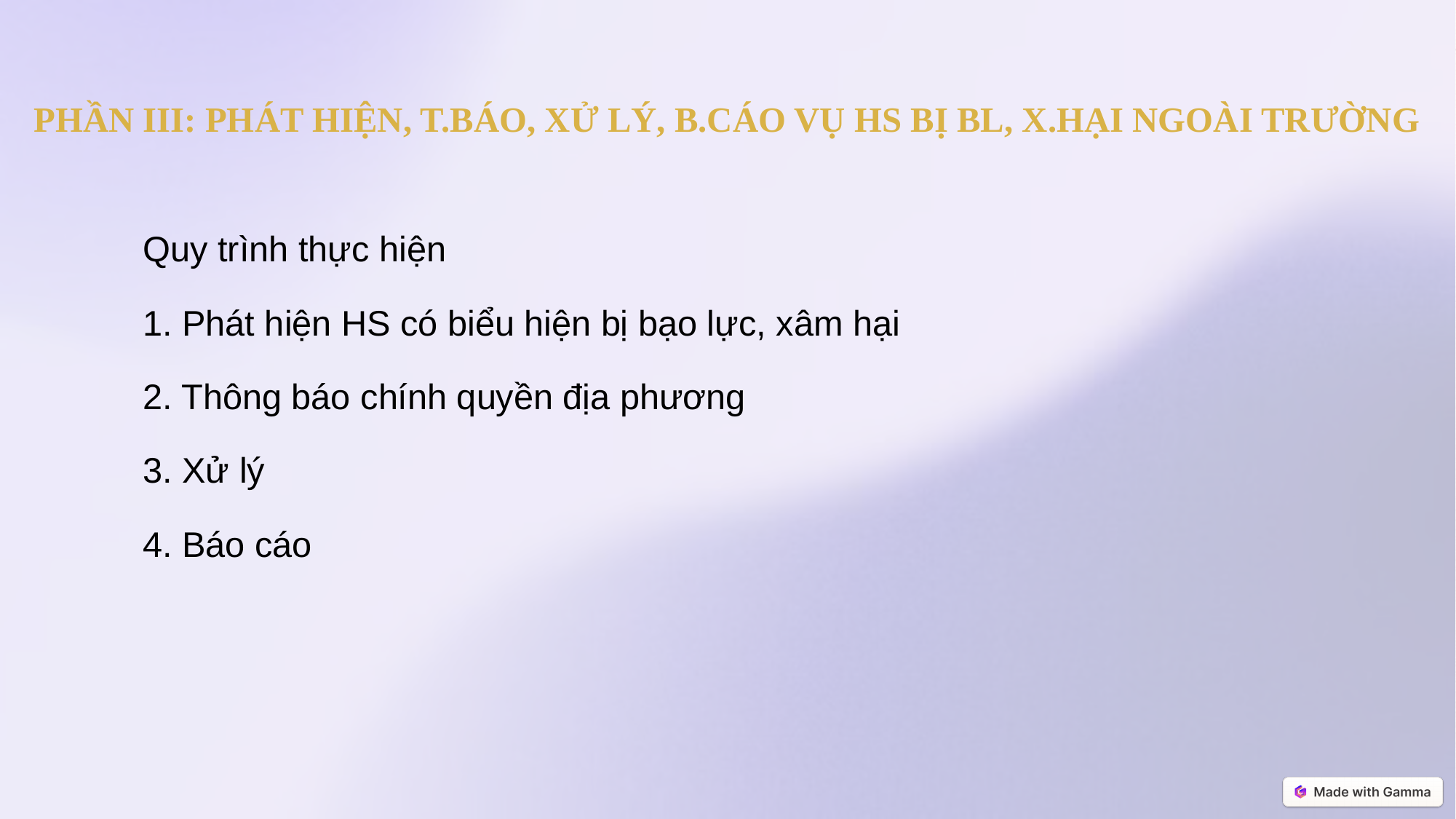

PHẦN III: PHÁT HIỆN, T.BÁO, XỬ LÝ, B.CÁO VỤ HS BỊ BL, X.HẠI NGOÀI TRƯỜNG

	Quy trình thực hiện
	1. Phát hiện HS có biểu hiện bị bạo lực, xâm hại
	2. Thông báo chính quyền địa phương
	3. Xử lý
	4. Báo cáo